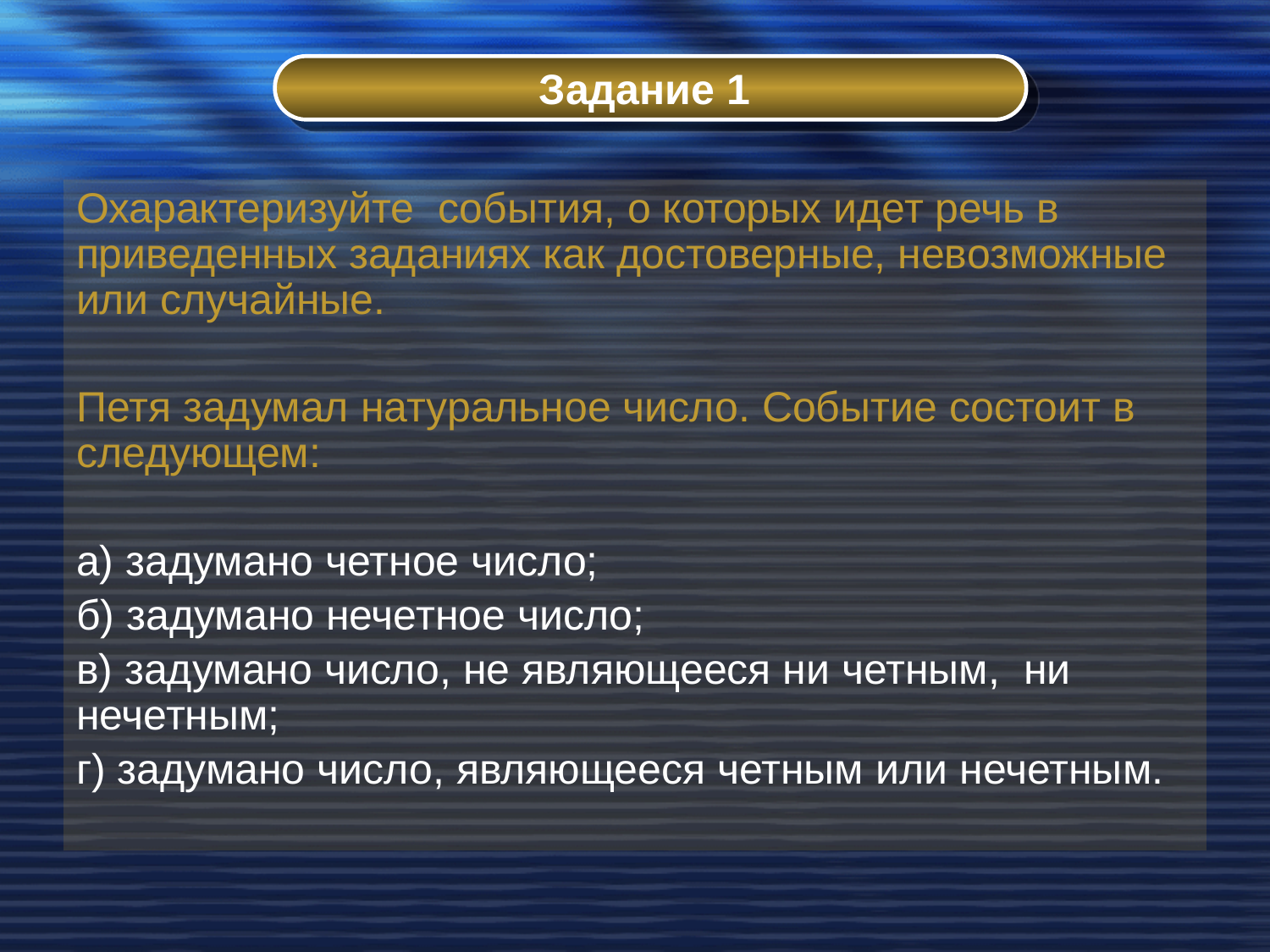

Задание 1
Охарактеризуйте  события, о которых идет речь в приведенных заданиях как достоверные, невозможные или случайные.

Петя задумал натуральное число. Событие состоит в следующем:

а) задумано четное число;
б) задумано нечетное число;
в) задумано число, не являющееся ни четным,  ни нечетным;
г) задумано число, являющееся четным или нечетным.